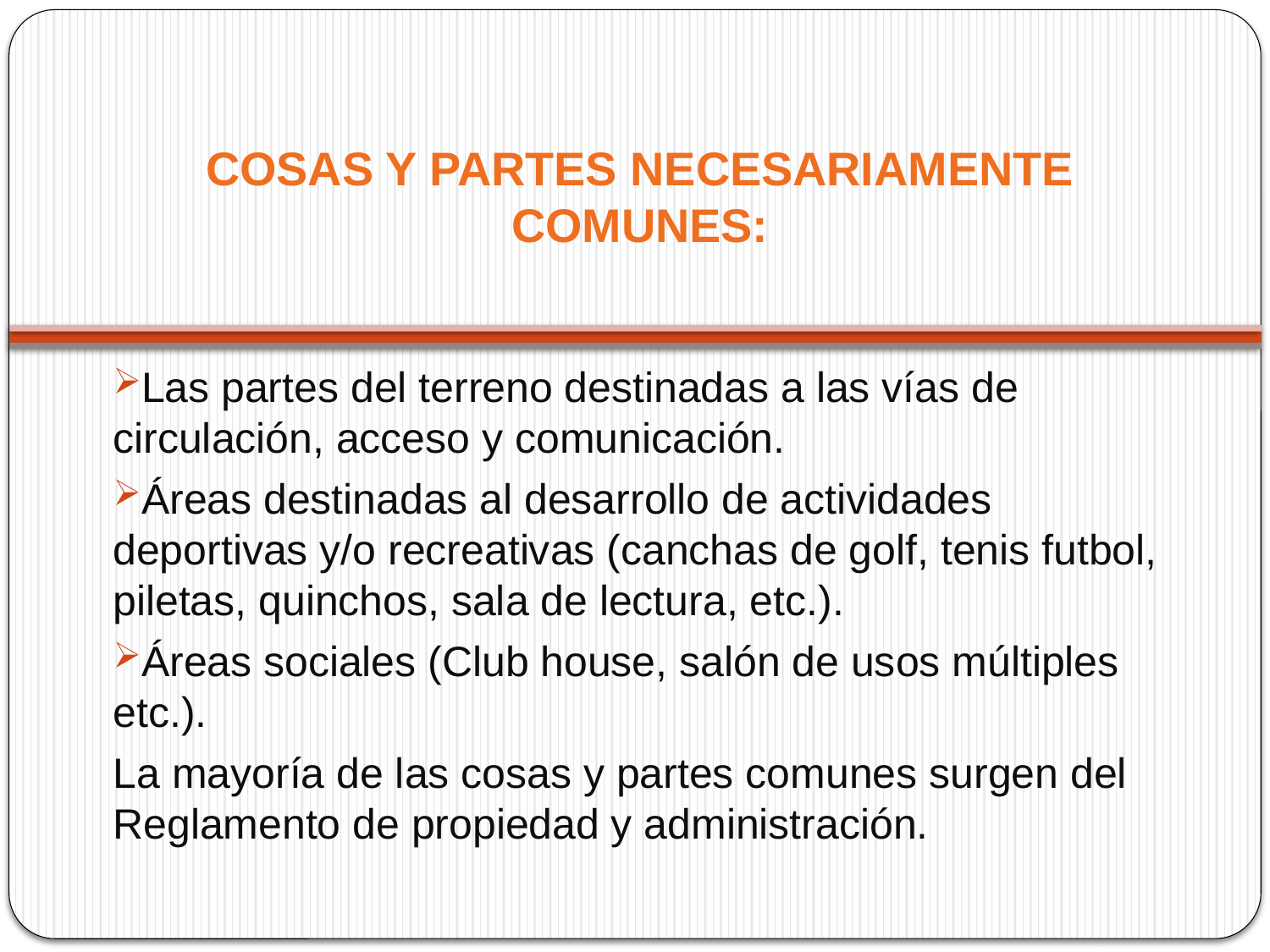

# COSAS Y PARTES NECESARIAMENTE COMUNES:
Las partes del terreno destinadas a las vías de circulación, acceso y comunicación.
Áreas destinadas al desarrollo de actividades deportivas y/o recreativas (canchas de golf, tenis futbol, piletas, quinchos, sala de lectura, etc.).
Áreas sociales (Club house, salón de usos múltiples etc.).
La mayoría de las cosas y partes comunes surgen del Reglamento de propiedad y administración.